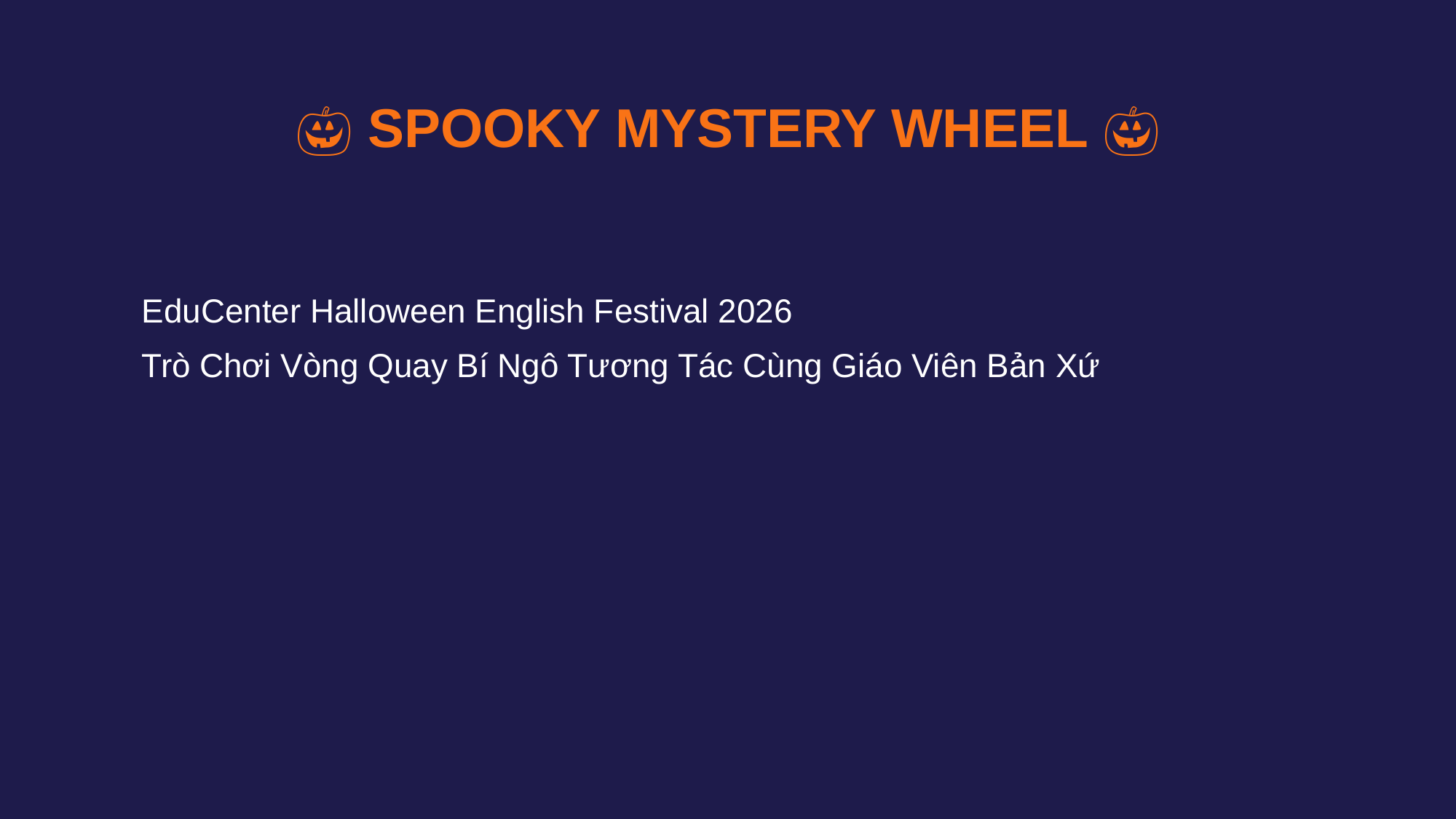

🎃 SPOOKY MYSTERY WHEEL 🎃
EduCenter Halloween English Festival 2026
Trò Chơi Vòng Quay Bí Ngô Tương Tác Cùng Giáo Viên Bản Xứ